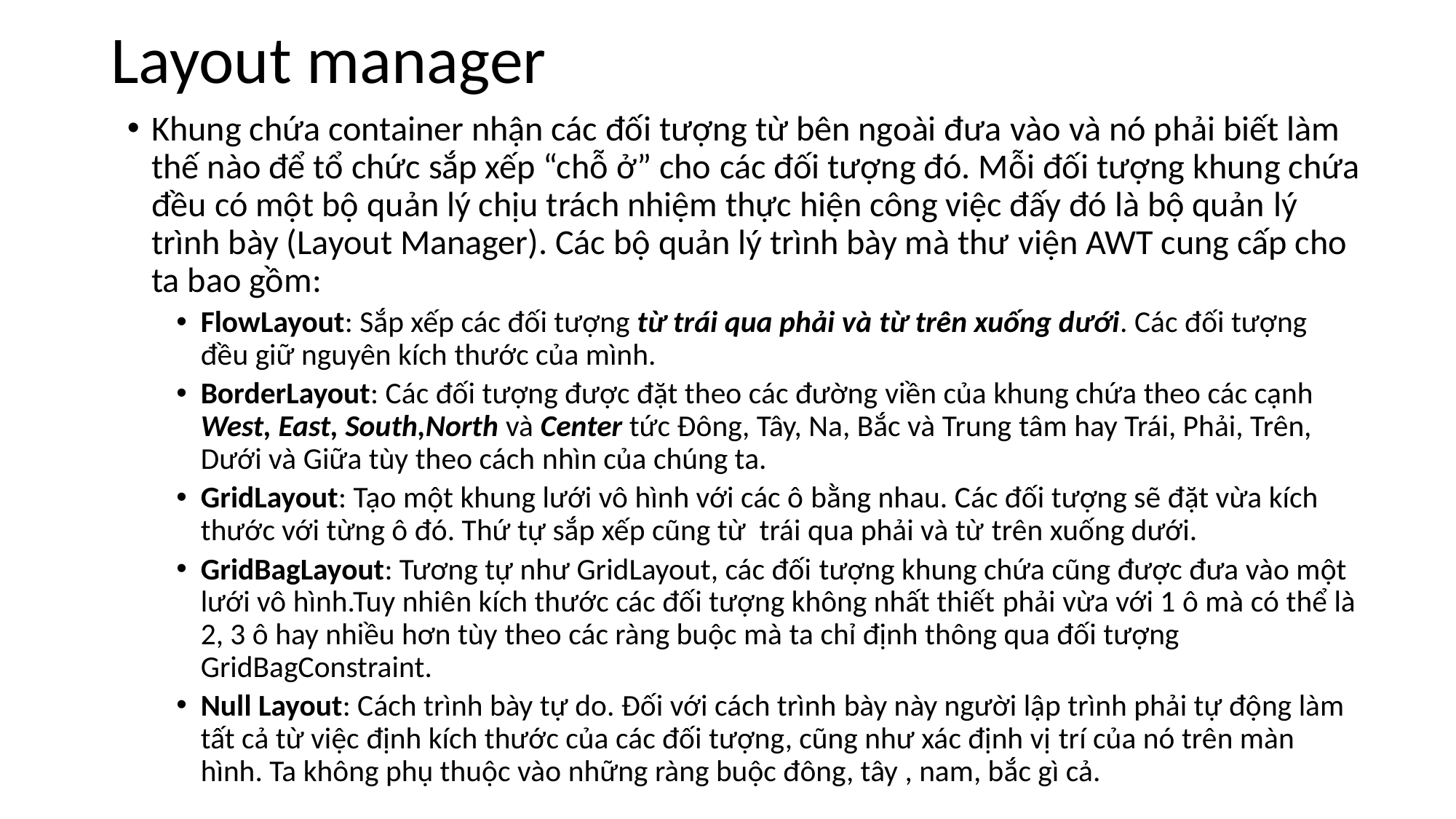

# Layout manager
Khung chứa container nhận các đối tượng từ bên ngoài đưa vào và nó phải biết làm thế nào để tổ chức sắp xếp “chỗ ở” cho các đối tượng đó. Mỗi đối tượng khung chứa đều có một bộ quản lý chịu trách nhiệm thực hiện công việc đấy đó là bộ quản lý trình bày (Layout Manager). Các bộ quản lý trình bày mà thư viện AWT cung cấp cho ta bao gồm:
FlowLayout: Sắp xếp các đối tượng từ trái qua phải và từ trên xuống dưới. Các đối tượng đều giữ nguyên kích thước của mình.
BorderLayout: Các đối tượng được đặt theo các đường viền của khung chứa theo các cạnh West, East, South,North và Center tức Đông, Tây, Na, Bắc và Trung tâm hay Trái, Phải, Trên, Dưới và Giữa tùy theo cách nhìn của chúng ta.
GridLayout: Tạo một khung lưới vô hình với các ô bằng nhau. Các đối tượng sẽ đặt vừa kích thước với từng ô đó. Thứ tự sắp xếp cũng từ  trái qua phải và từ trên xuống dưới.
GridBagLayout: Tương tự như GridLayout, các đối tượng khung chứa cũng được đưa vào một lưới vô hình.Tuy nhiên kích thước các đối tượng không nhất thiết phải vừa với 1 ô mà có thể là 2, 3 ô hay nhiều hơn tùy theo các ràng buộc mà ta chỉ định thông qua đối tượng GridBagConstraint.
Null Layout: Cách trình bày tự do. Đối với cách trình bày này người lập trình phải tự động làm tất cả từ việc định kích thước của các đối tượng, cũng như xác định vị trí của nó trên màn hình. Ta không phụ thuộc vào những ràng buộc đông, tây , nam, bắc gì cả.